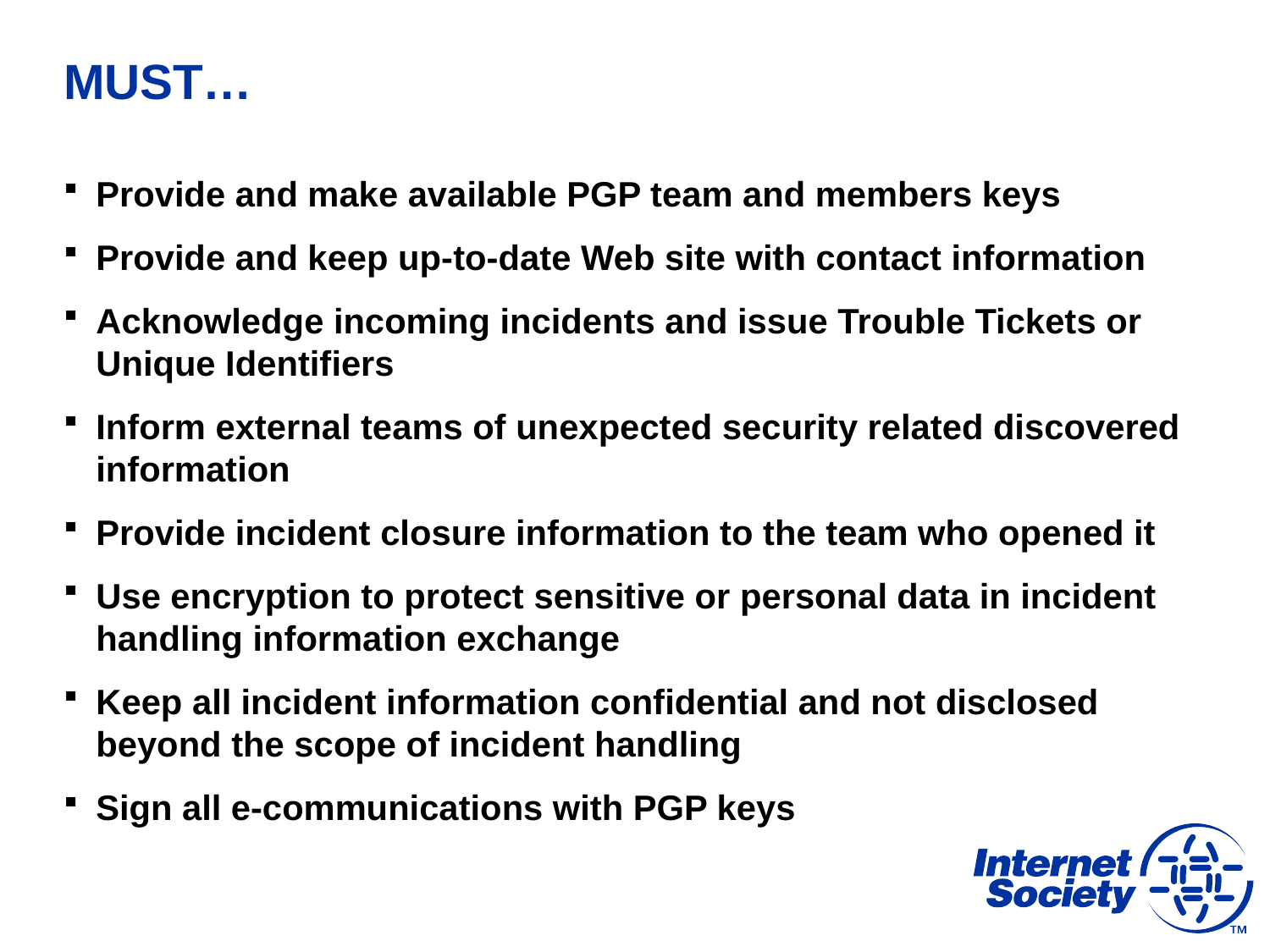

# MUST…
Provide and make available PGP team and members keys
Provide and keep up-to-date Web site with contact information
Acknowledge incoming incidents and issue Trouble Tickets or Unique Identifiers
Inform external teams of unexpected security related discovered information
Provide incident closure information to the team who opened it
Use encryption to protect sensitive or personal data in incident handling information exchange
Keep all incident information confidential and not disclosed beyond the scope of incident handling
Sign all e-communications with PGP keys